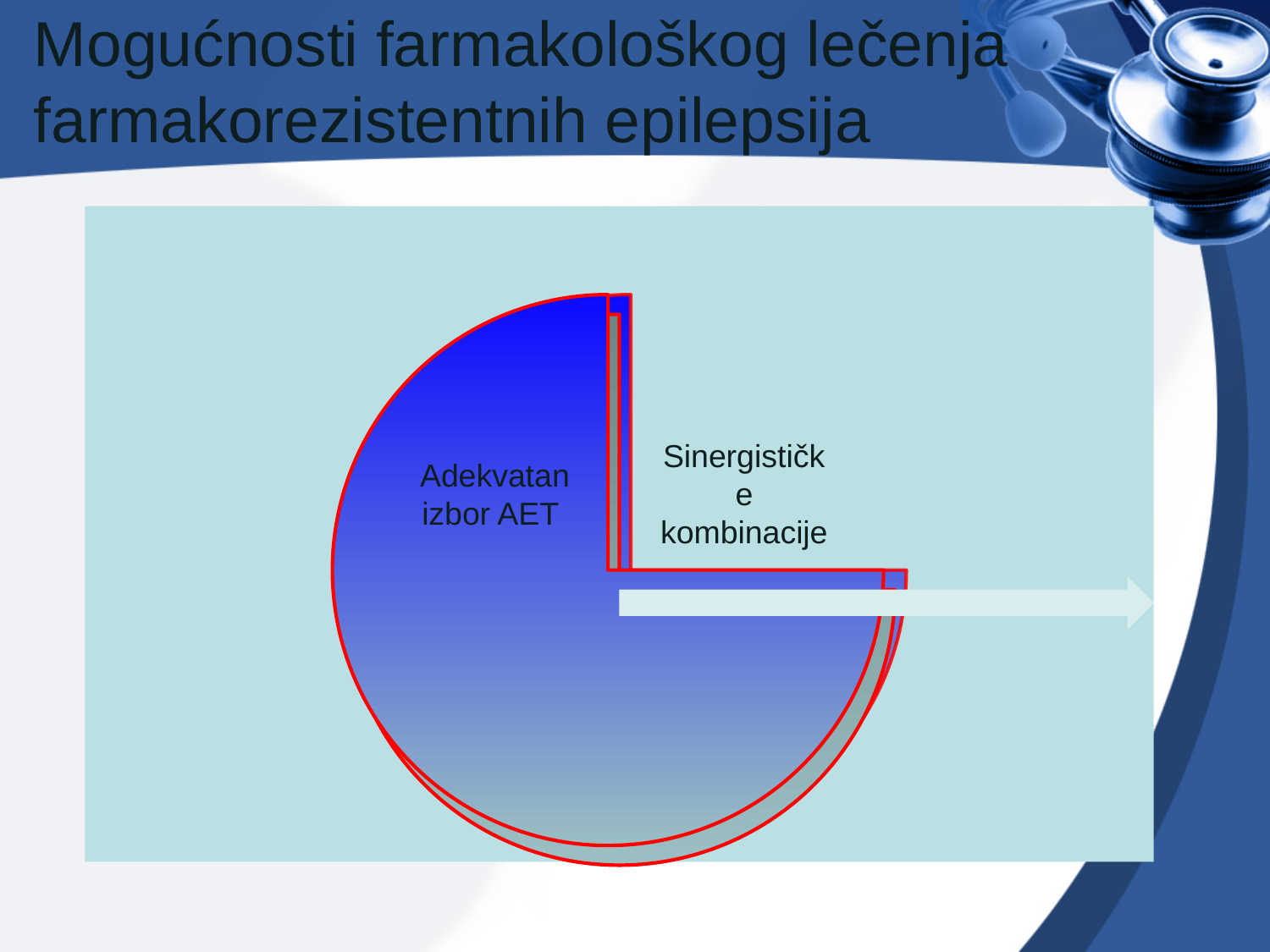

# Mogućnosti farmakološkog lečenja  farmakorezistentnih epilepsija
Sinergističke kombinacije
Adekvatan izbor AET
novi antiepileptički lekovi
33